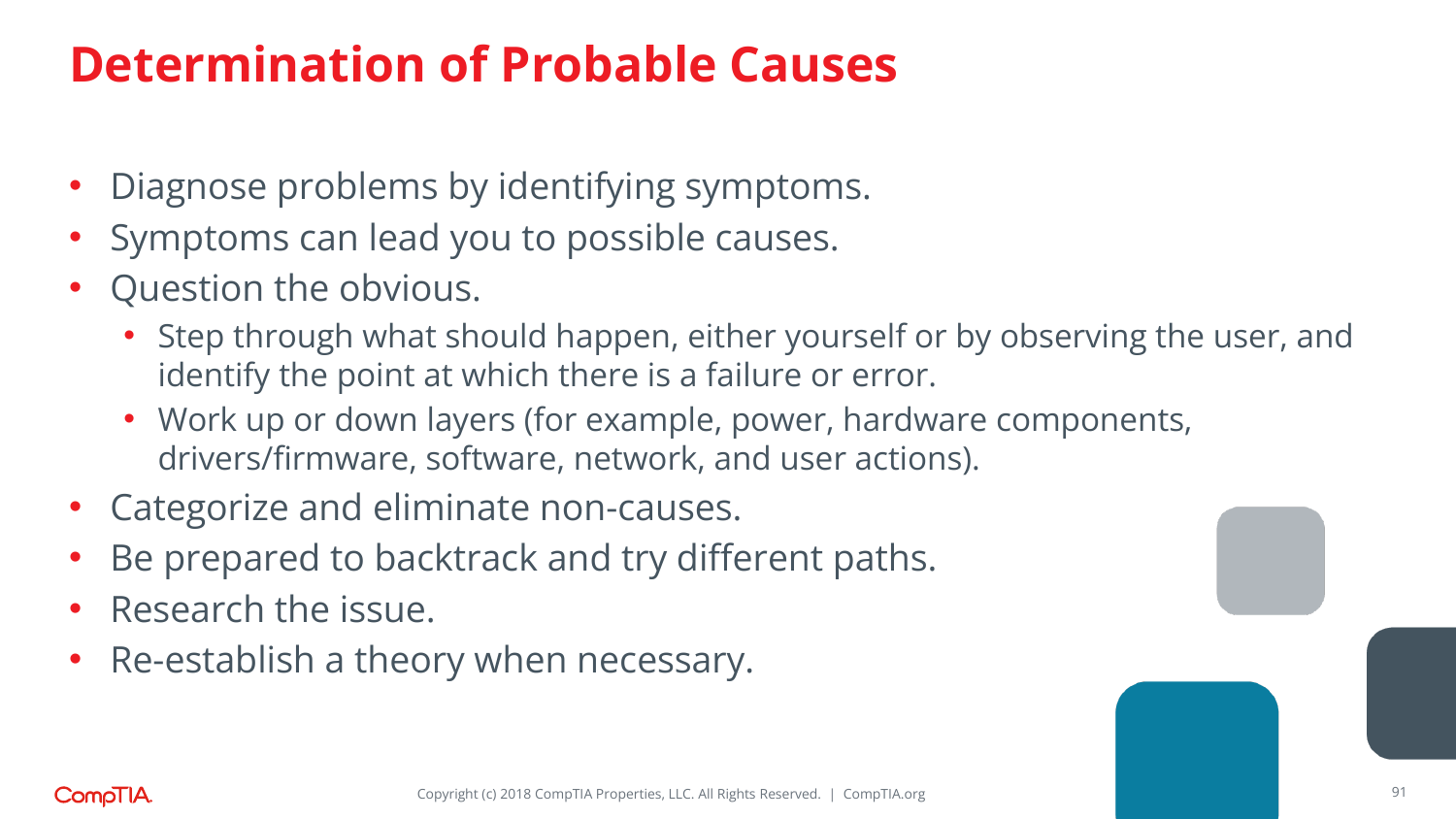

# Determination of Probable Causes
Diagnose problems by identifying symptoms.
Symptoms can lead you to possible causes.
Question the obvious.
Step through what should happen, either yourself or by observing the user, and identify the point at which there is a failure or error.
Work up or down layers (for example, power, hardware components, drivers/firmware, software, network, and user actions).
Categorize and eliminate non-causes.
Be prepared to backtrack and try different paths.
Research the issue.
Re-establish a theory when necessary.
91